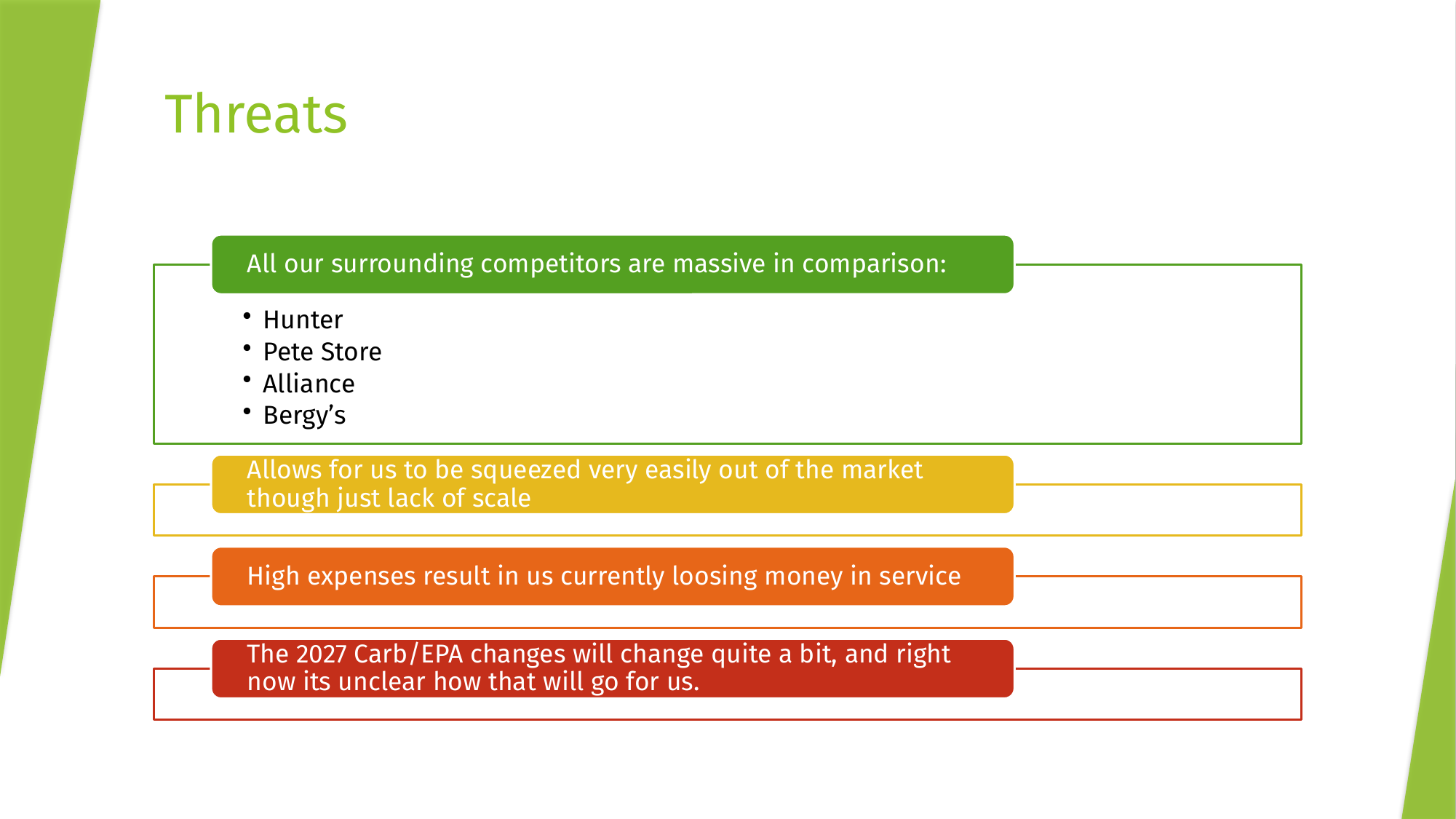

# Threats
Hunter
Pete Store
Alliance
Bergy’s
All our surrounding competitors are massive in comparison:
Allows for us to be squeezed very easily out of the market though just lack of scale
High expenses result in us currently loosing money in service
The 2027 Carb/EPA changes will change quite a bit, and right now its unclear how that will go for us.